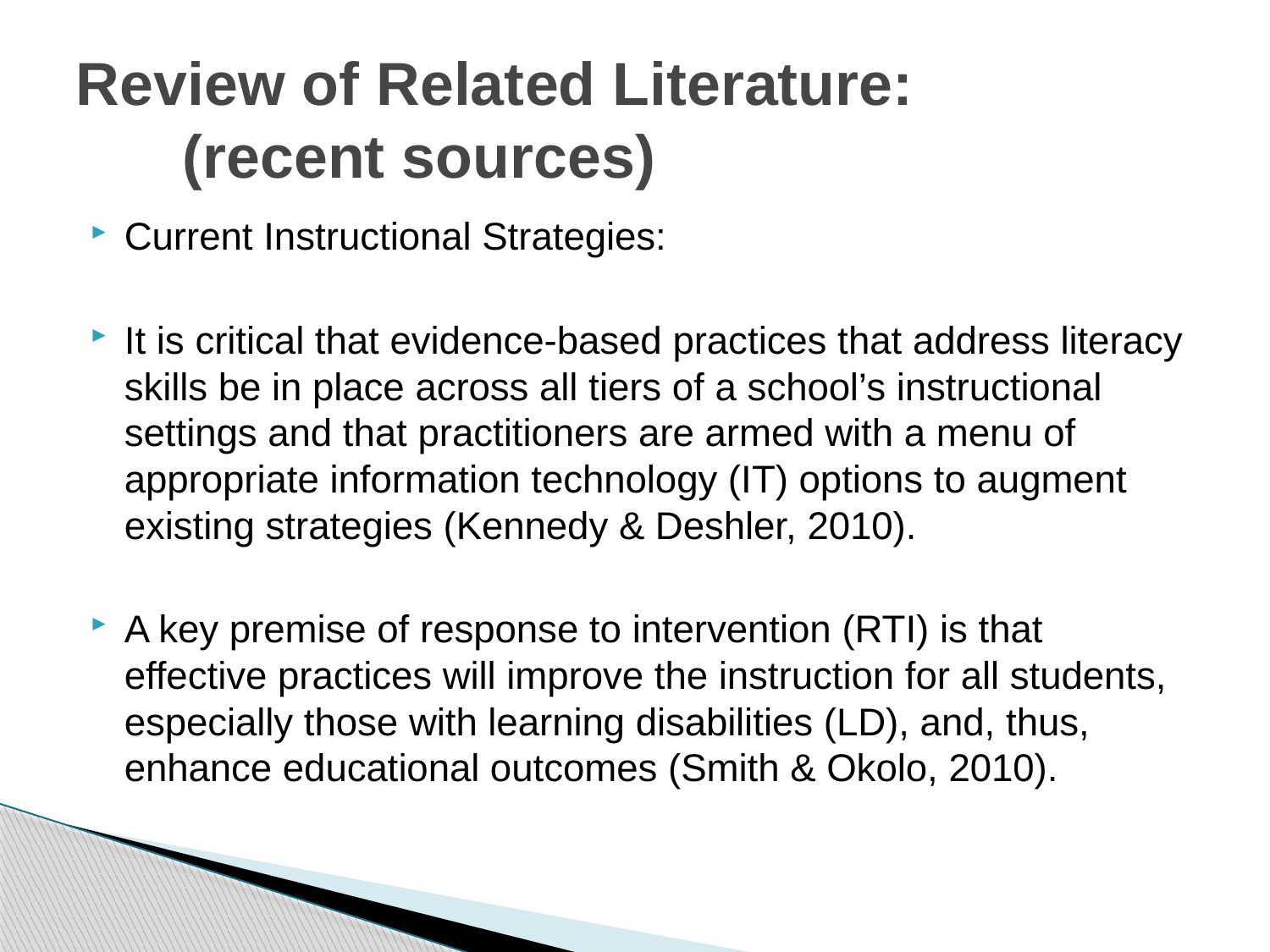

# Review of Related Literature: (recent sources)
Current Instructional Strategies:

It is critical that evidence-based practices that address literacy skills be in place across all tiers of a school’s instructional settings and that practitioners are armed with a menu of appropriate information technology (IT) options to augment existing strategies (Kennedy & Deshler, 2010).

A key premise of response to intervention (RTI) is that effective practices will improve the instruction for all students, especially those with learning disabilities (LD), and, thus, enhance educational outcomes (Smith & Okolo, 2010).